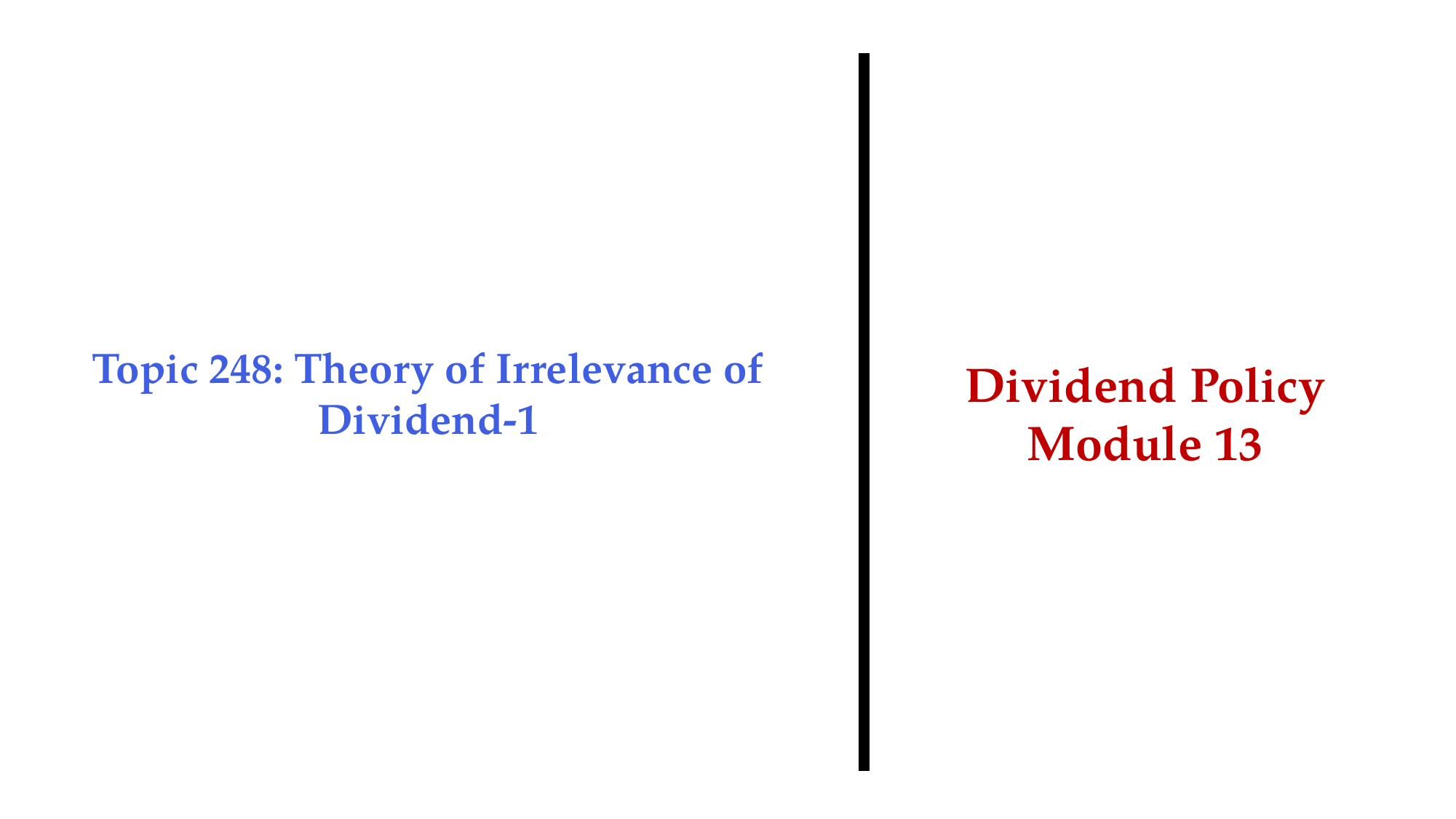

Topic 248: Theory of Irrelevance of Dividend-1
Dividend Policy
Module 13